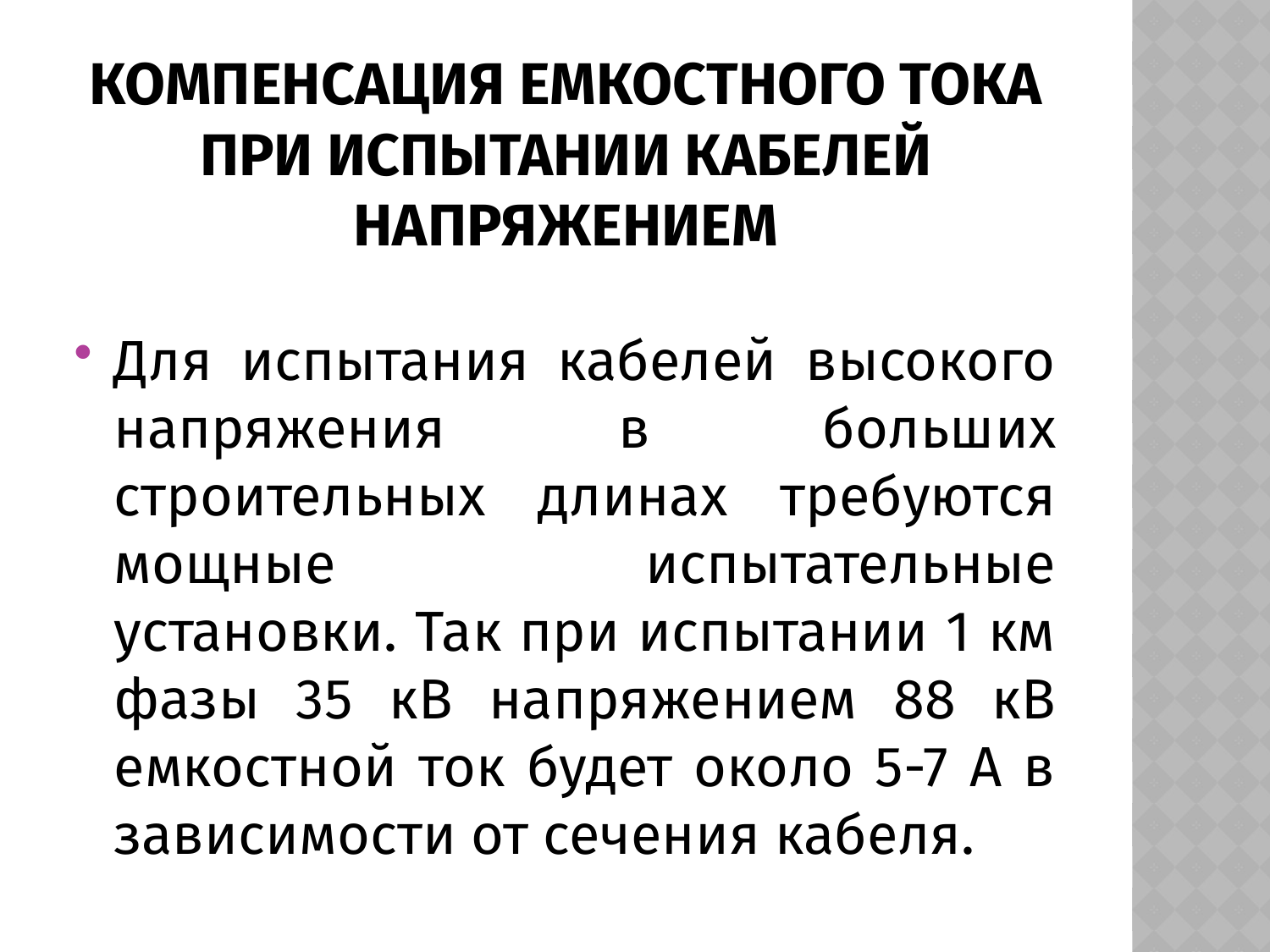

# Компенсация емкостного тока при испытании кабелей напряжением
Для испытания кабелей высокого напряжения в больших строительных длинах требуются мощные испытательные установки. Так при испытании 1 км фазы 35 кВ напряжением 88 кВ емкостной ток будет около 5-7 А в зависимости от сечения кабеля.